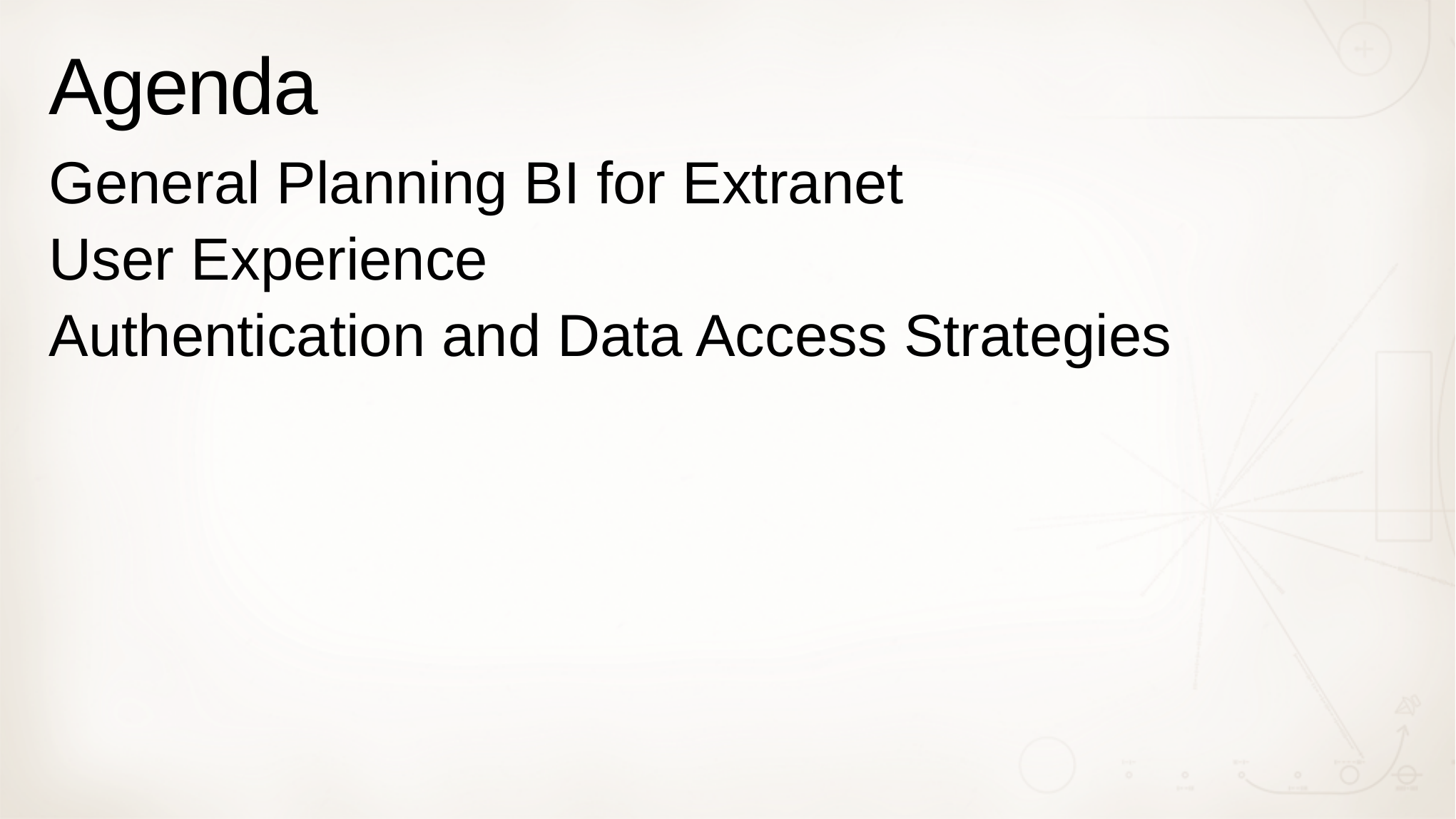

# Agenda
General Planning BI for Extranet
User Experience
Authentication and Data Access Strategies